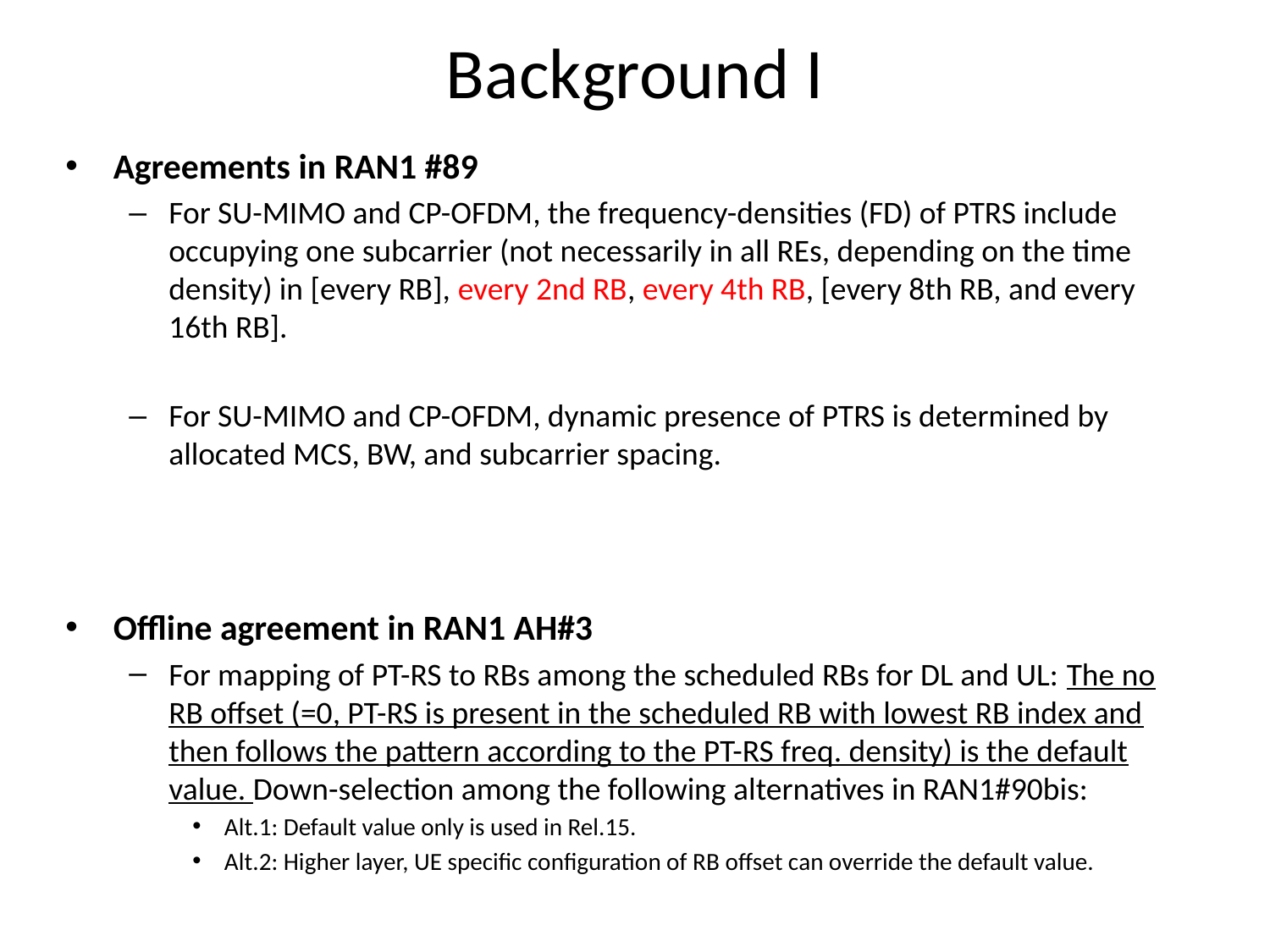

# Background I
Agreements in RAN1 #89
For SU-MIMO and CP-OFDM, the frequency-densities (FD) of PTRS include occupying one subcarrier (not necessarily in all REs, depending on the time density) in [every RB], every 2nd RB, every 4th RB, [every 8th RB, and every 16th RB].

For SU-MIMO and CP-OFDM, dynamic presence of PTRS is determined by allocated MCS, BW, and subcarrier spacing.

Offline agreement in RAN1 AH#3
For mapping of PT-RS to RBs among the scheduled RBs for DL and UL: The no RB offset (=0, PT-RS is present in the scheduled RB with lowest RB index and then follows the pattern according to the PT-RS freq. density) is the default value. Down-selection among the following alternatives in RAN1#90bis:
Alt.1: Default value only is used in Rel.15.
Alt.2: Higher layer, UE specific configuration of RB offset can override the default value.